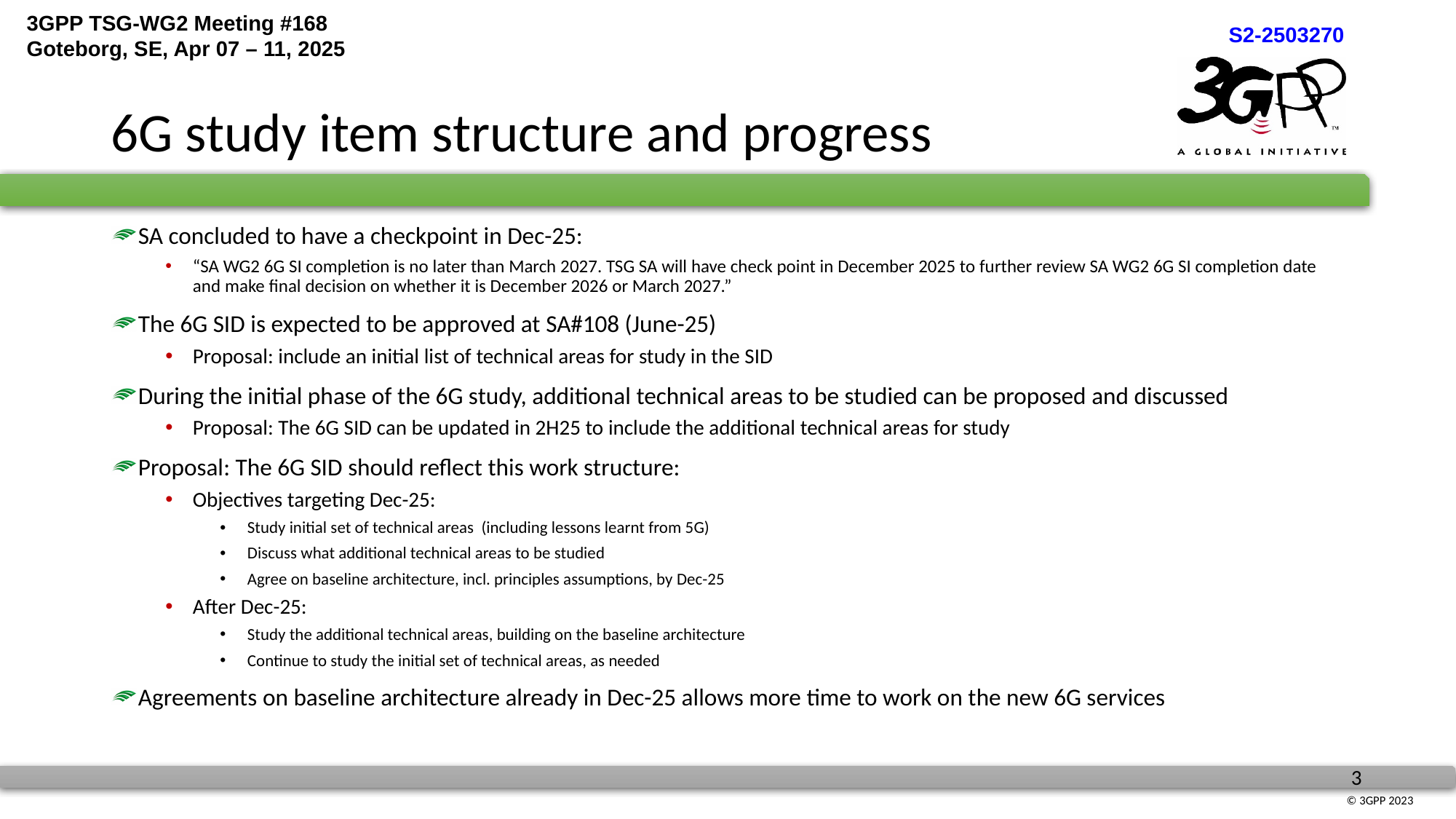

# 6G study item structure and progress
SA concluded to have a checkpoint in Dec-25:
“SA WG2 6G SI completion is no later than March 2027. TSG SA will have check point in December 2025 to further review SA WG2 6G SI completion date and make final decision on whether it is December 2026 or March 2027.”
The 6G SID is expected to be approved at SA#108 (June-25)
Proposal: include an initial list of technical areas for study in the SID
During the initial phase of the 6G study, additional technical areas to be studied can be proposed and discussed
Proposal: The 6G SID can be updated in 2H25 to include the additional technical areas for study
Proposal: The 6G SID should reflect this work structure:
Objectives targeting Dec-25:
Study initial set of technical areas  (including lessons learnt from 5G)
Discuss what additional technical areas to be studied
Agree on baseline architecture, incl. principles assumptions, by Dec-25
After Dec-25:
Study the additional technical areas, building on the baseline architecture
Continue to study the initial set of technical areas, as needed
Agreements on baseline architecture already in Dec-25 allows more time to work on the new 6G services